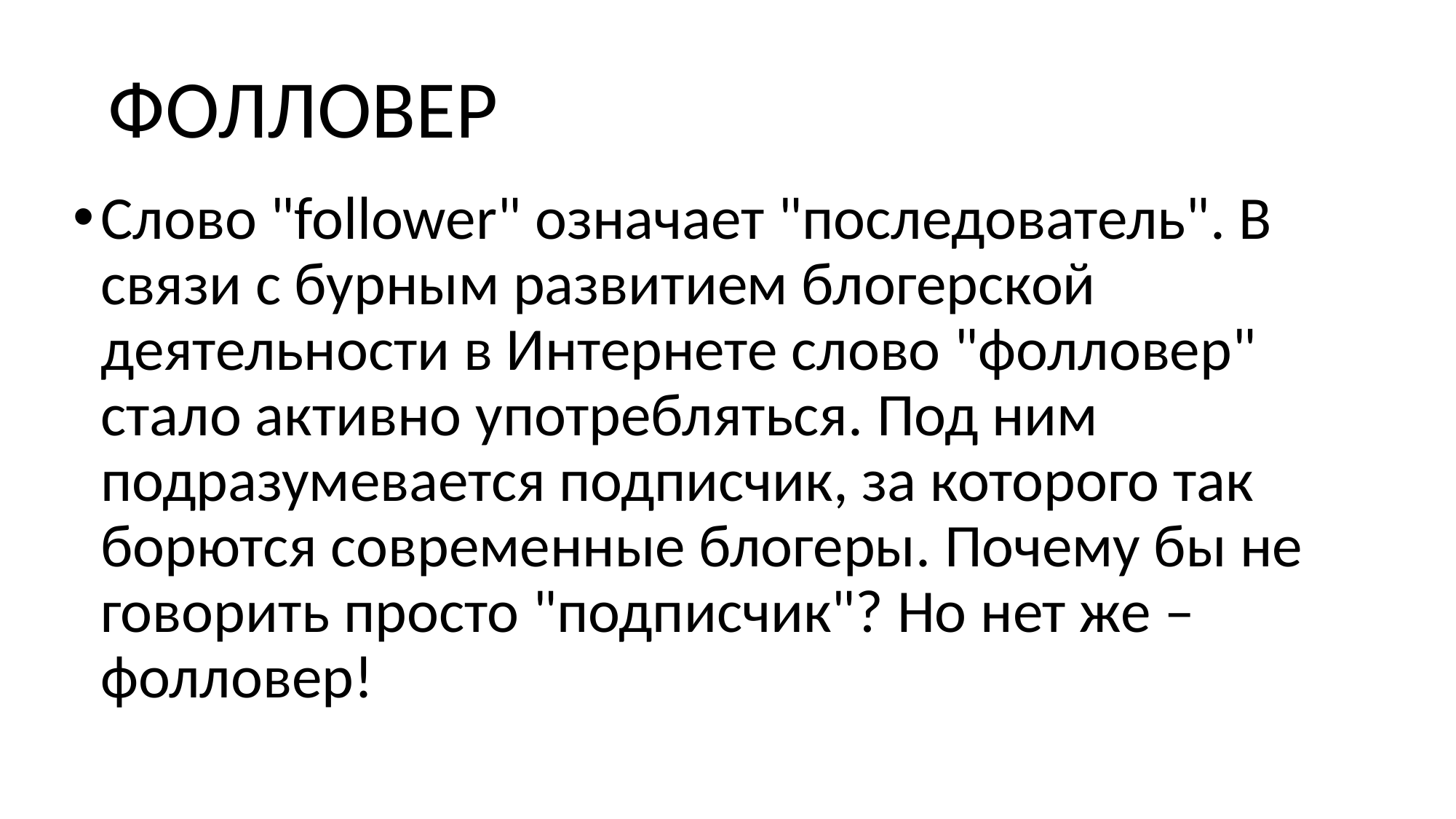

# ФОЛЛОВЕР
Слово "follower" означает "последователь". В связи с бурным развитием блогерской деятельности в Интернете слово "фолловер" стало активно употребляться. Под ним подразумевается подписчик, за которого так борются современные блогеры. Почему бы не говорить просто "подписчик"? Но нет же – фолловер!